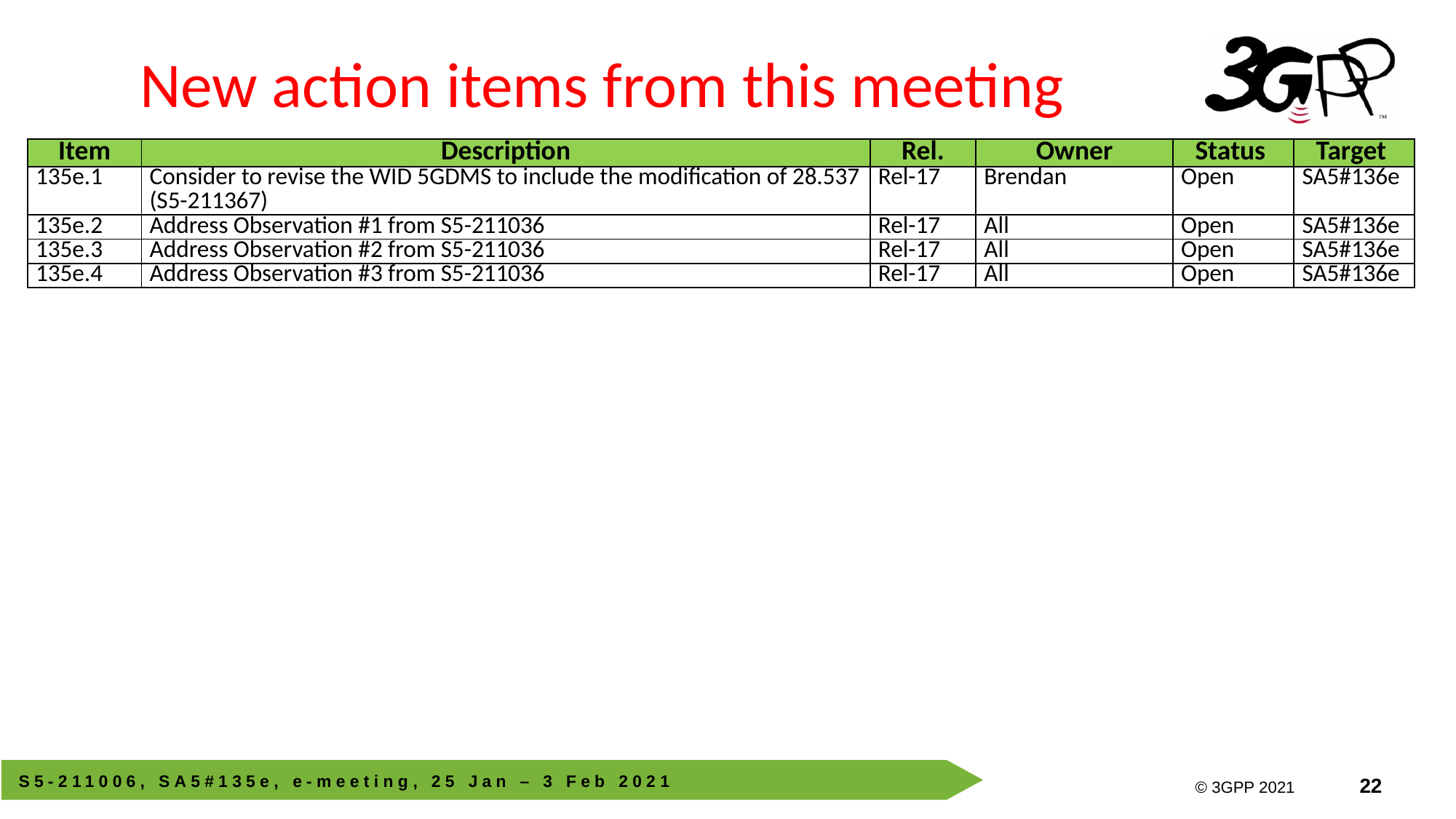

# New action items from this meeting
| Item | Description | Rel. | Owner | Status | Target |
| --- | --- | --- | --- | --- | --- |
| 135e.1 | Consider to revise the WID 5GDMS to include the modification of 28.537 (S5-211367) | Rel-17 | Brendan | Open | SA5#136e |
| 135e.2 | Address Observation #1 from S5-211036 | Rel-17 | All | Open | SA5#136e |
| 135e.3 | Address Observation #2 from S5-211036 | Rel-17 | All | Open | SA5#136e |
| 135e.4 | Address Observation #3 from S5-211036 | Rel-17 | All | Open | SA5#136e |